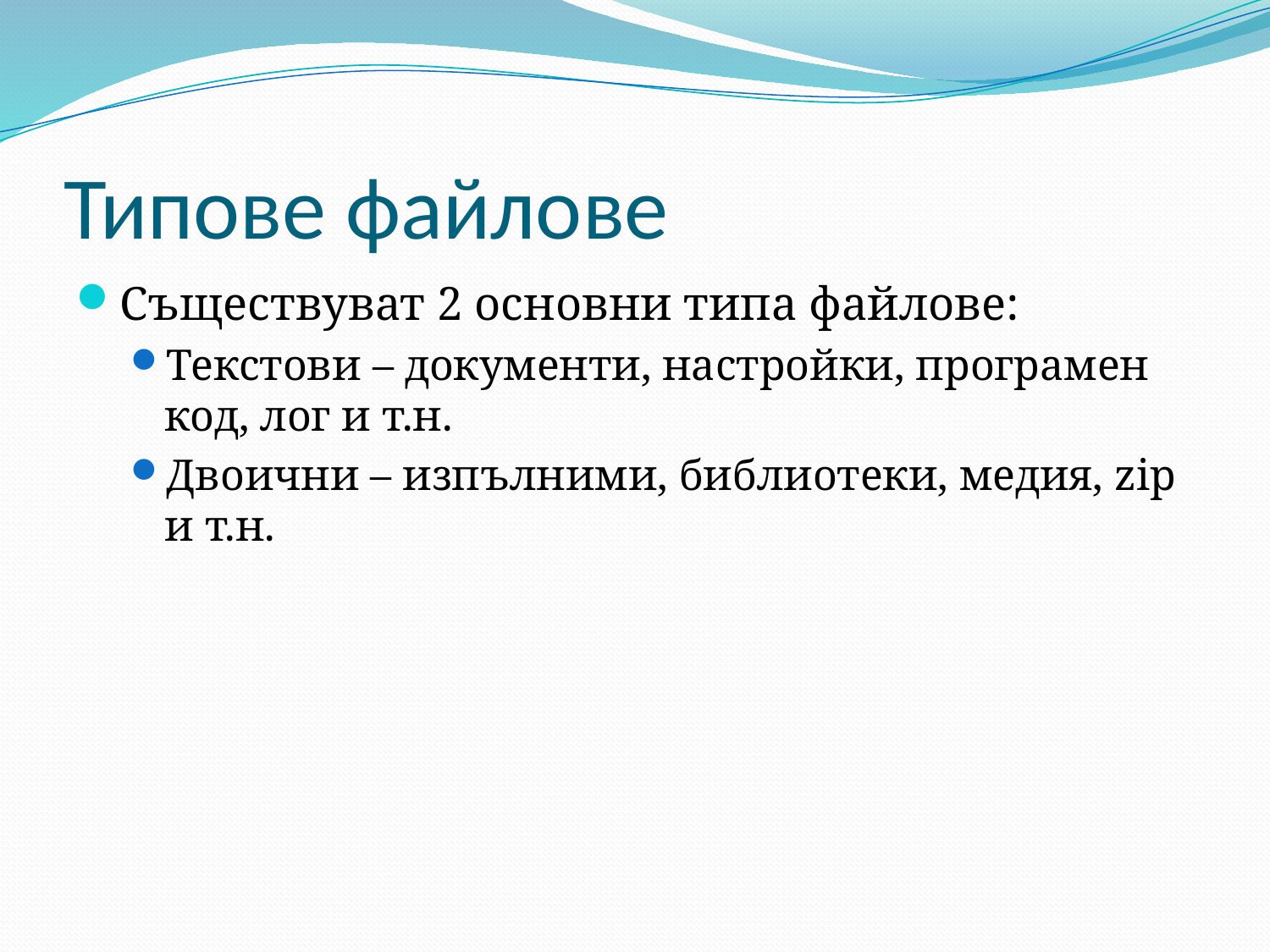

# Типове файлове
Съществуват 2 основни типа файлове:
Текстови – документи, настройки, програмен код, лог и т.н.
Двоични – изпълними, библиотеки, медия, zip и т.н.